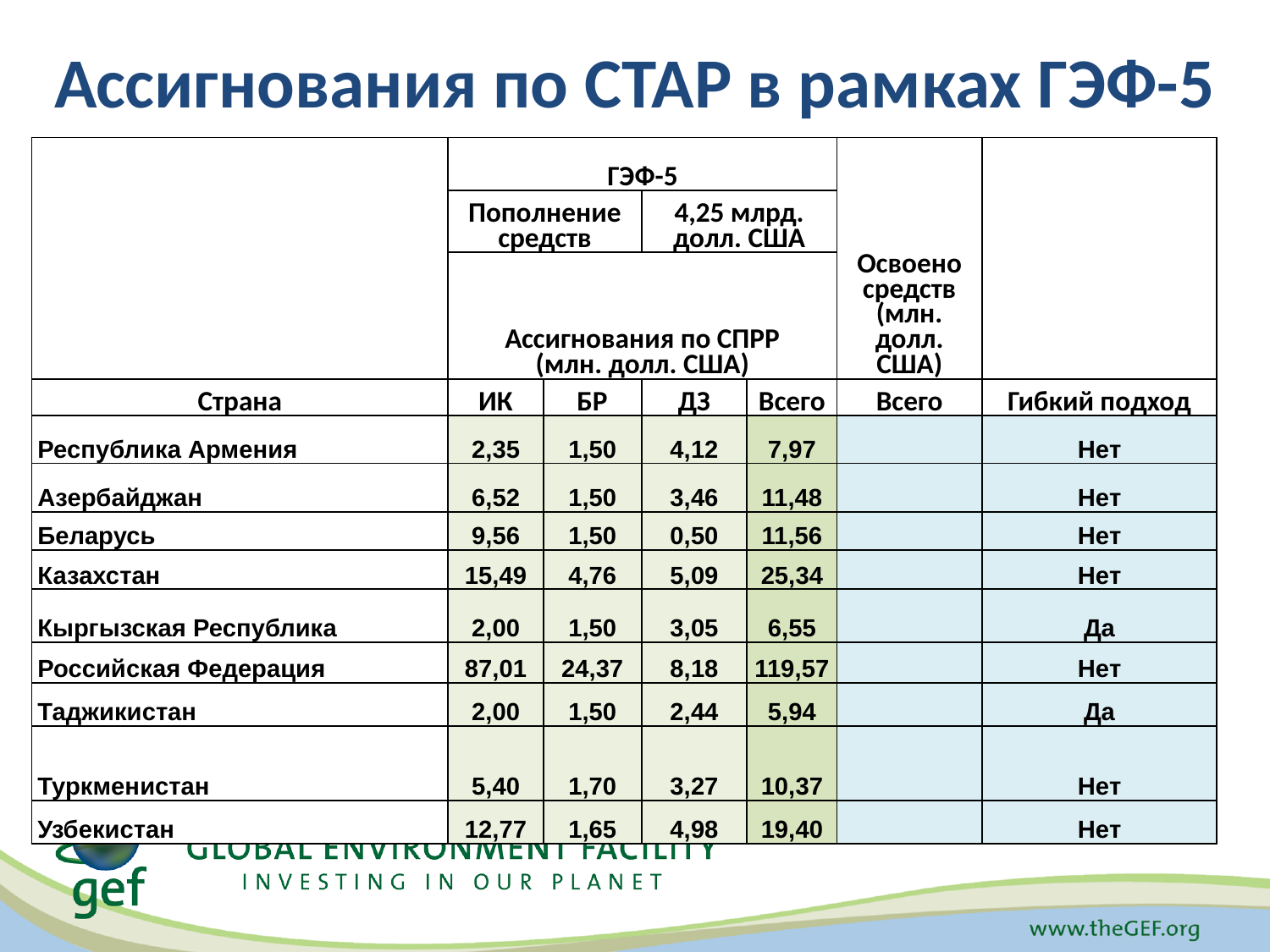

# Ассигнования по СТАР в рамках ГЭФ-5
|  | ГЭФ-5 |  |  |  | Освоено средств (млн. долл. США) |  |
| --- | --- | --- | --- | --- | --- | --- |
|  | Пополнение средств |  | 4,25 млрд. долл. США |  |  |  |
|  | Ассигнования по СПРР (млн. долл. США) |  |  |  |  |  |
| Страна | ИК | БР | ДЗ | Всего | Всего | Гибкий подход |
| Республика Армения | 2,35 | 1,50 | 4,12 | 7,97 |  | Нет |
| Азербайджан | 6,52 | 1,50 | 3,46 | 11,48 |  | Нет |
| Беларусь | 9,56 | 1,50 | 0,50 | 11,56 |  | Нет |
| Казахстан | 15,49 | 4,76 | 5,09 | 25,34 |  | Нет |
| Кыргызская Республика | 2,00 | 1,50 | 3,05 | 6,55 |  | Да |
| Российская Федерация | 87,01 | 24,37 | 8,18 | 119,57 |  | Нет |
| Таджикистан | 2,00 | 1,50 | 2,44 | 5,94 |  | Да |
| Туркменистан | 5,40 | 1,70 | 3,27 | 10,37 |  | Нет |
| Узбекистан | 12,77 | 1,65 | 4,98 | 19,40 |  | Нет |